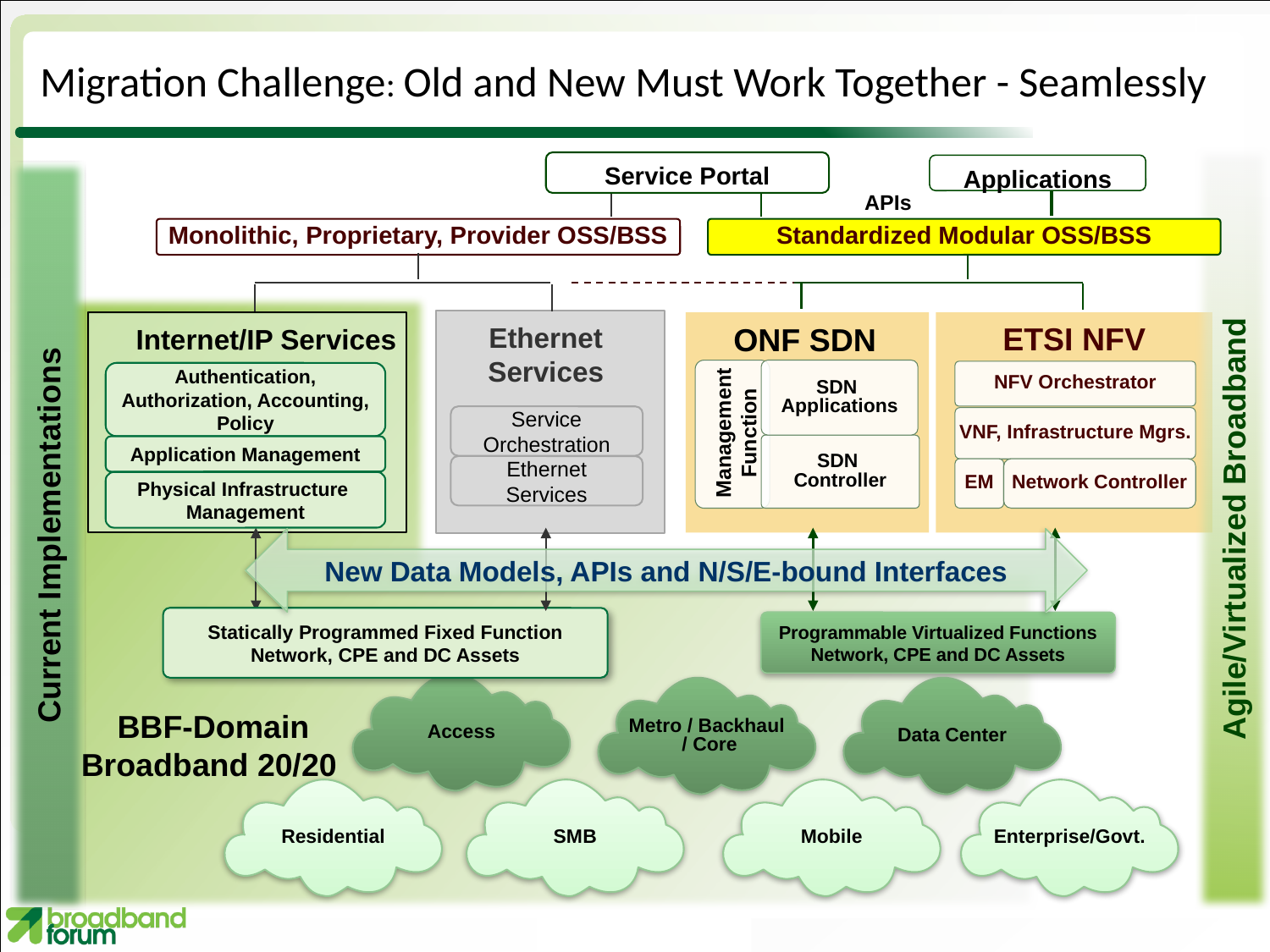

# Migration Challenge: Old and New Must Work Together - Seamlessly
Applications
APIs
Standardized Modular OSS/BSS

ETSI NFV
NFV Orchestrator
VNF, Infrastructure Mgrs.
EM
Network Controller
ONF SDN
SDN
Applications

Management Function
SDN
Controller
Agile/Virtualized Broadband
Programmable Virtualized Functions Network, CPE and DC Assets
Service Portal
Monolithic, Proprietary, Provider OSS/BSS

Ethernet
Services
Service Orchestration
Ethernet Services

Internet/IP Services
Authentication, Authorization, Accounting, Policy
Application Management
Current Implementations
Statically Programmed Fixed Function Network, CPE and DC Assets
Access
Data Center
Metro / Backhaul
 / Core
Residential
SMB
Mobile
Enterprise/Govt.
Physical Infrastructure  Management

BBF-Domain
Broadband 20/20

New Data Models, APIs and N/S/E-bound Interfaces